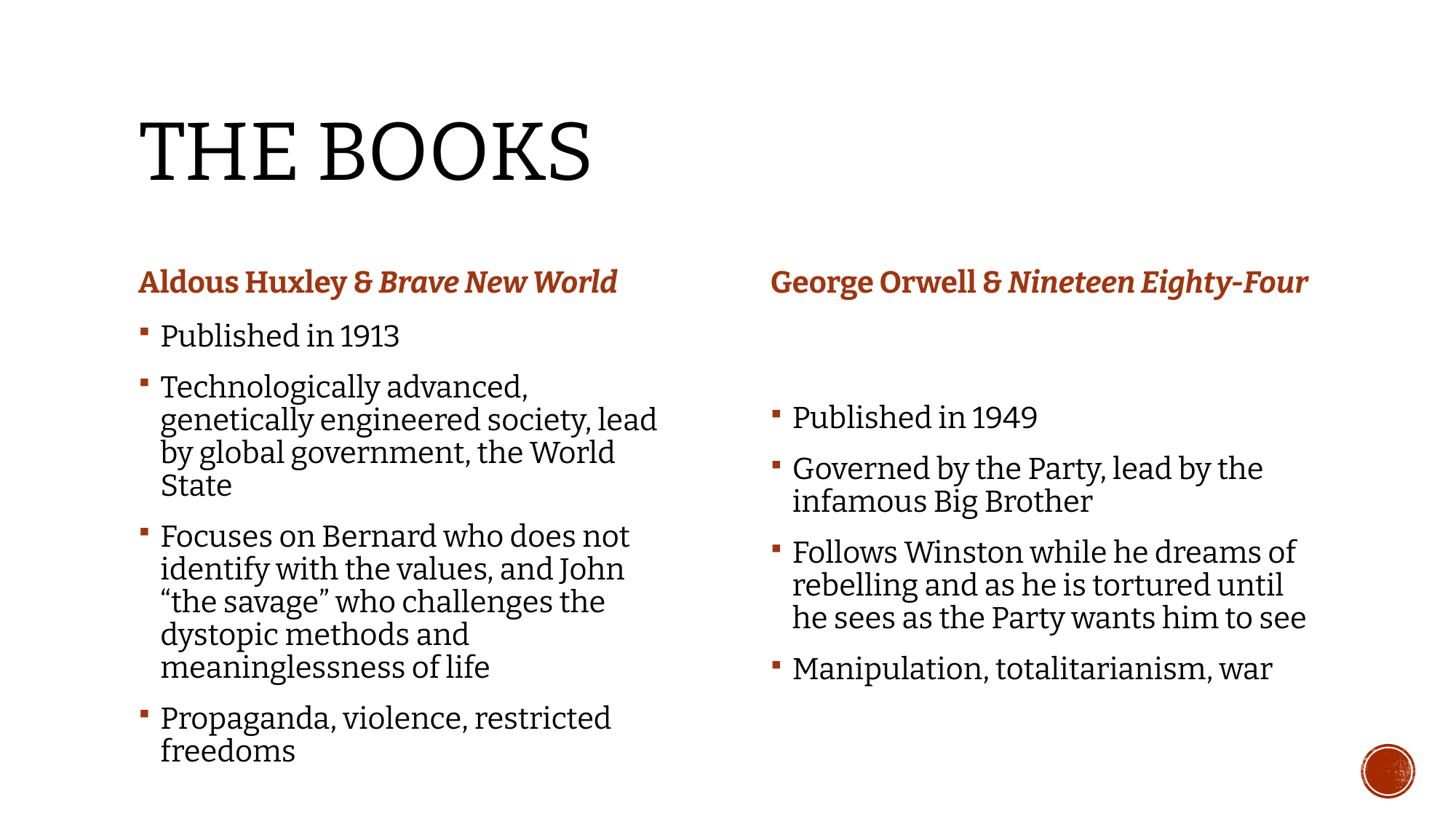

# The books
Aldous Huxley & Brave New World
George Orwell & Nineteen Eighty-Four
Published in 1913
Technologically advanced, genetically engineered society, lead by global government, the World State
Focuses on Bernard who does not identify with the values, and John “the savage” who challenges the dystopic methods and meaninglessness of life
Propaganda, violence, restricted freedoms
Published in 1949
Governed by the Party, lead by the infamous Big Brother
Follows Winston while he dreams of rebelling and as he is tortured until he sees as the Party wants him to see
Manipulation, totalitarianism, war